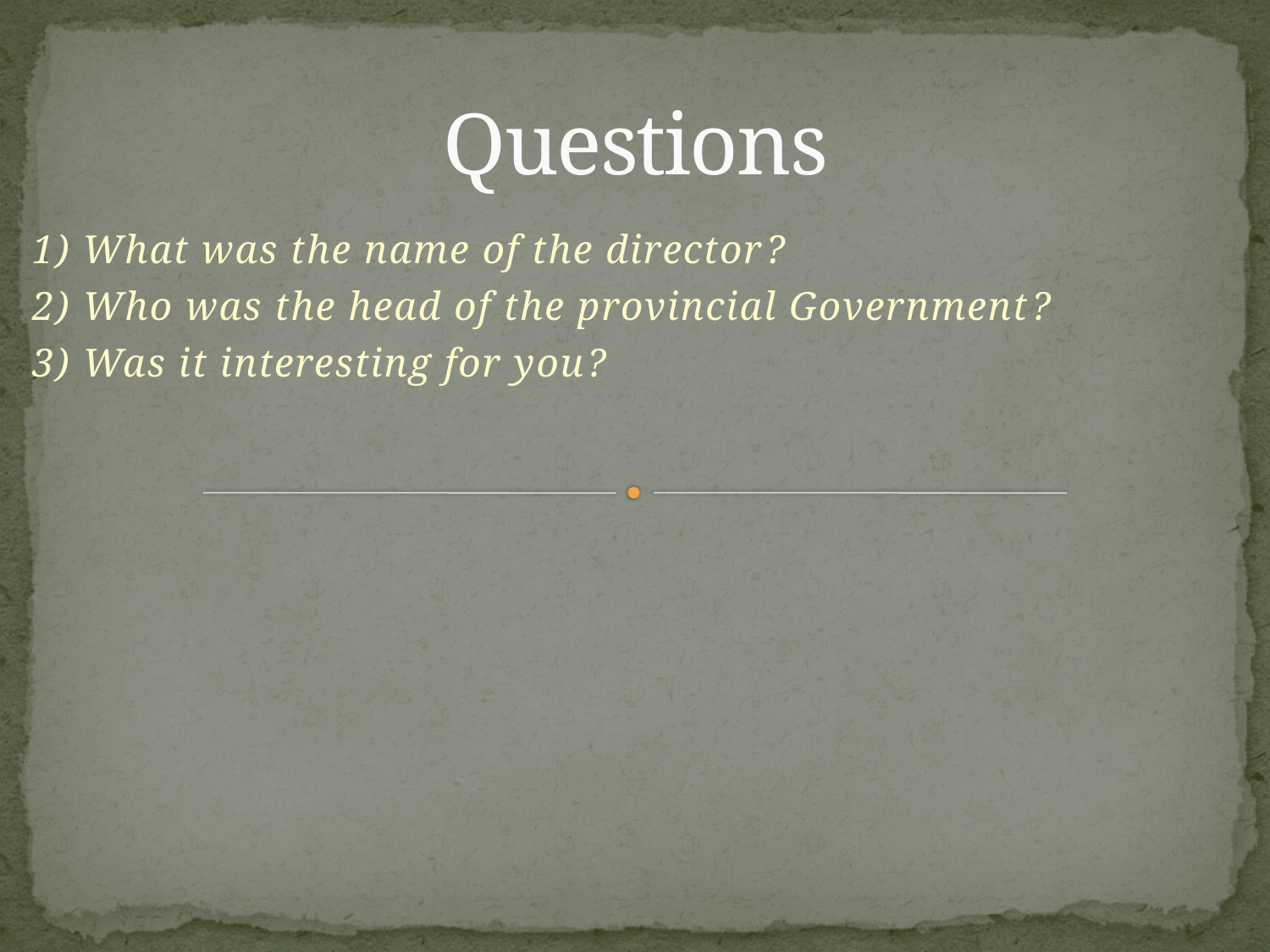

# Questions
1) What was the name of the director?
2) Who was the head of the provincial Government?
3) Was it interesting for you?